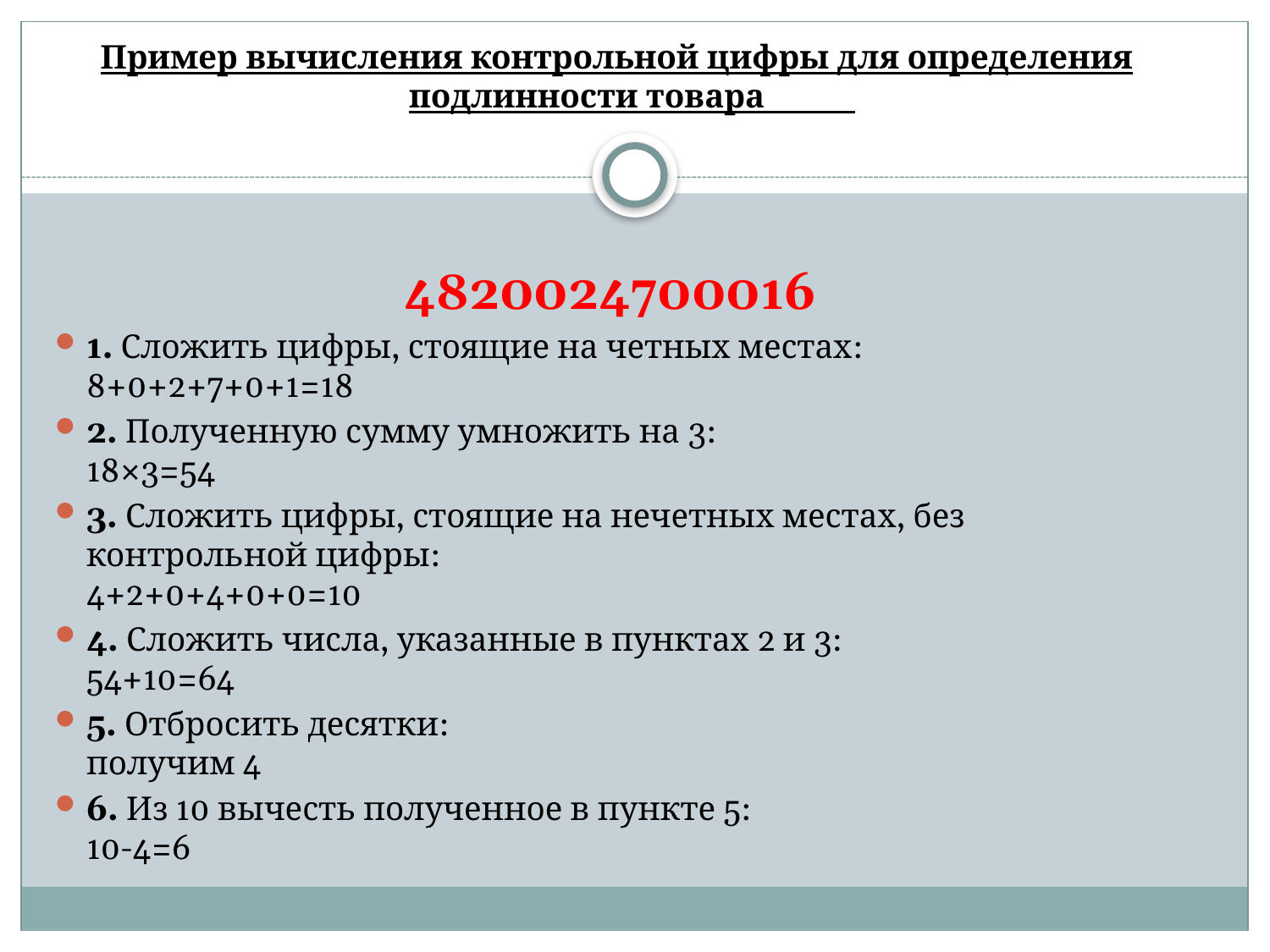

Пример вычисления контрольной цифры для определения подлинности товара

4820024700016
1. Сложить цифры, стоящие на четных местах:
8+0+2+7+0+1=18
2. Полученную сумму умножить на 3:
18×3=54
3. Сложить цифры, стоящие на нечетных местах, без контрольной цифры:
4+2+0+4+0+0=10
4. Сложить числа, указанные в пунктах 2 и 3:
54+10=64
5. Отбросить десятки:
получим 4
6. Из 10 вычесть полученное в пункте 5:
10-4=6